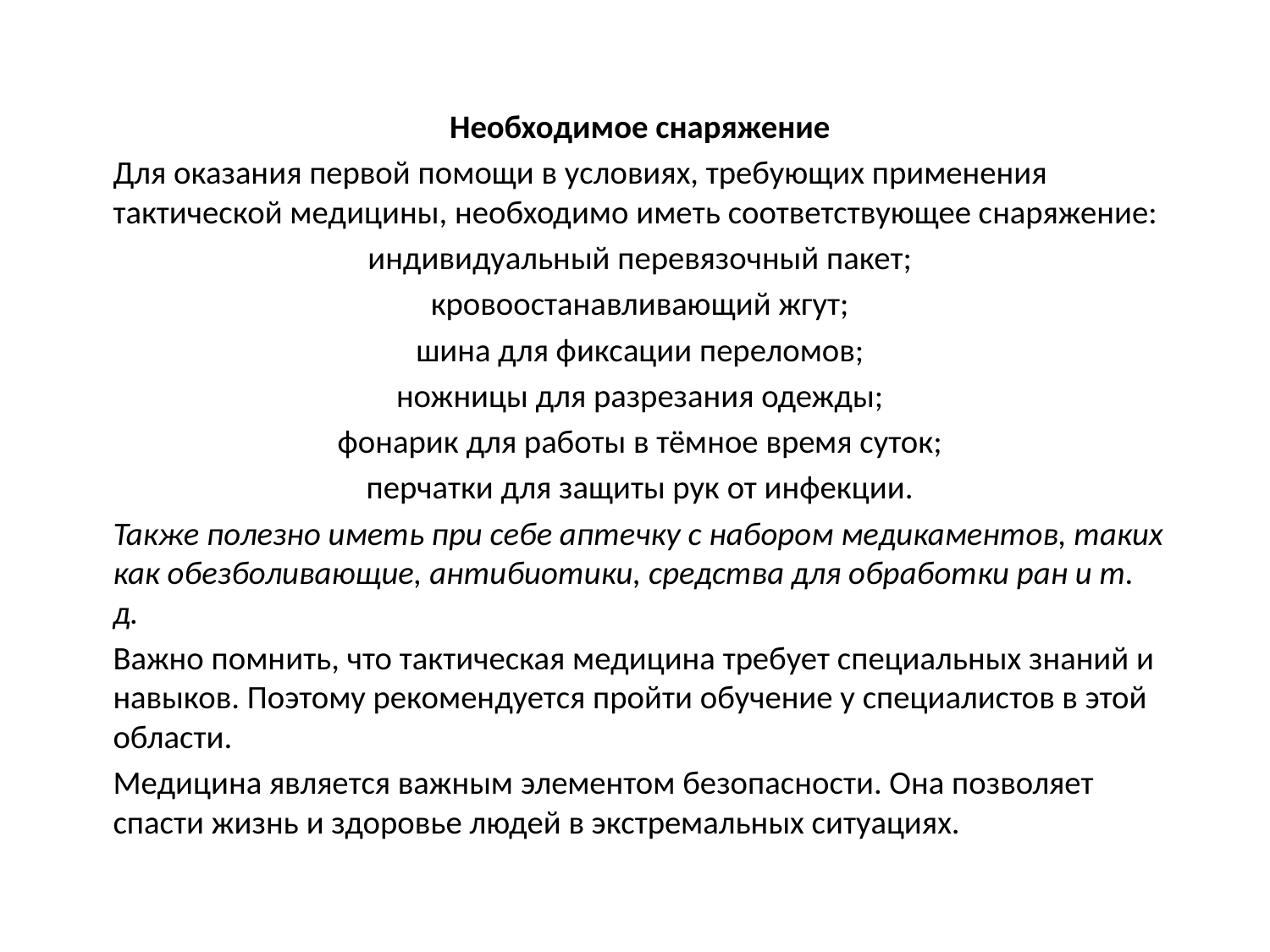

Необходимое снаряжение
Для оказания первой помощи в условиях, требующих применения тактической медицины, необходимо иметь соответствующее снаряжение:
индивидуальный перевязочный пакет;
кровоостанавливающий жгут;
шина для фиксации переломов;
ножницы для разрезания одежды;
фонарик для работы в тёмное время суток;
перчатки для защиты рук от инфекции.
Также полезно иметь при себе аптечку с набором медикаментов, таких как обезболивающие, антибиотики, средства для обработки ран и т. д.
Важно помнить, что тактическая медицина требует специальных знаний и навыков. Поэтому рекомендуется пройти обучение у специалистов в этой области.
Медицина является важным элементом безопасности. Она позволяет спасти жизнь и здоровье людей в экстремальных ситуациях.